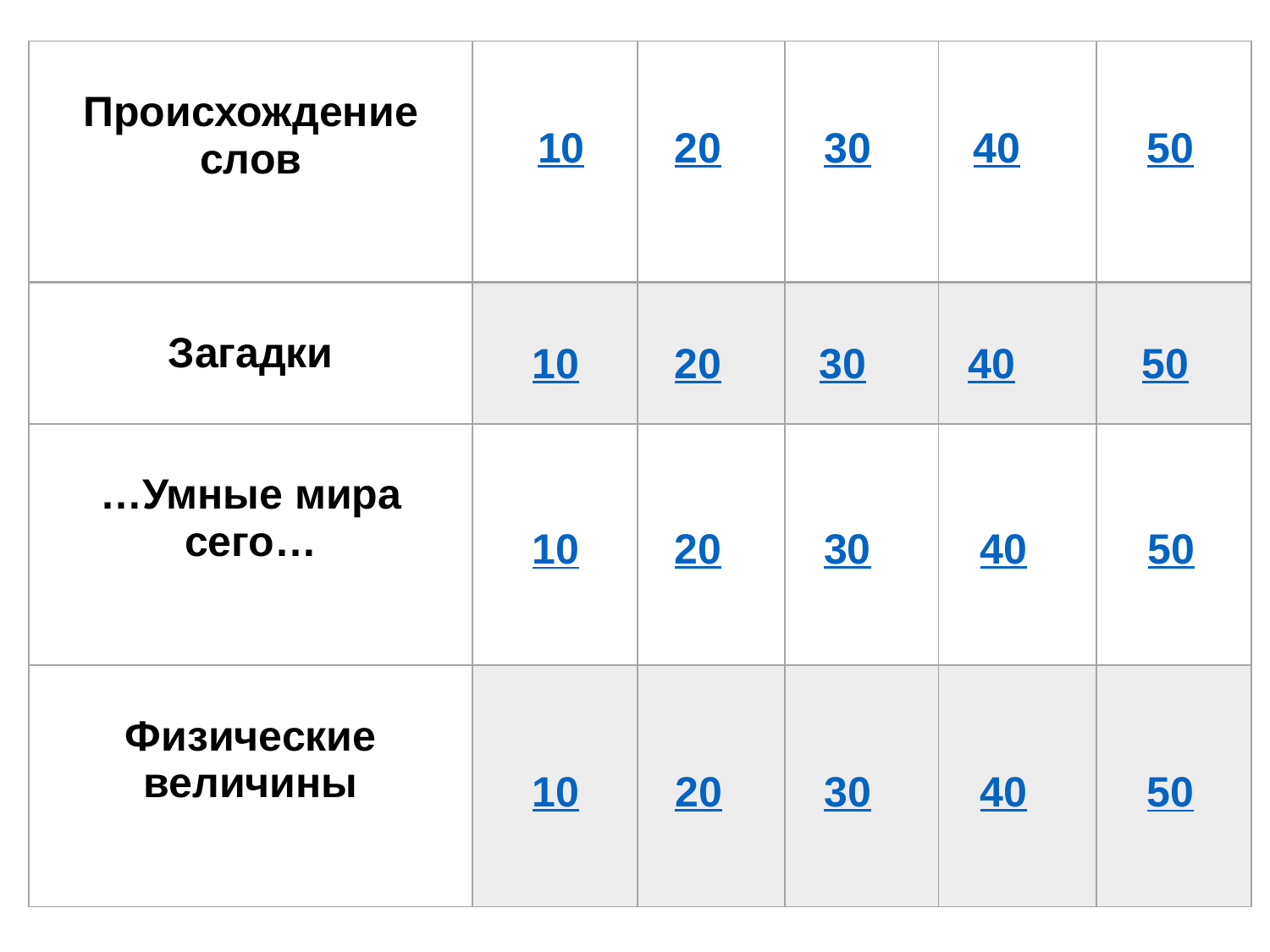

| Происхождение слов |  |  |  |  |  |
| --- | --- | --- | --- | --- | --- |
| Загадки |  |  |  |  |  |
| …Умные мира сего… |  |  |  |  |  |
| Физические величины |  |  |  |  |  |
10
20
30
40
50
20
50
40
10
30
20
40
50
30
10
30
40
10
20
50